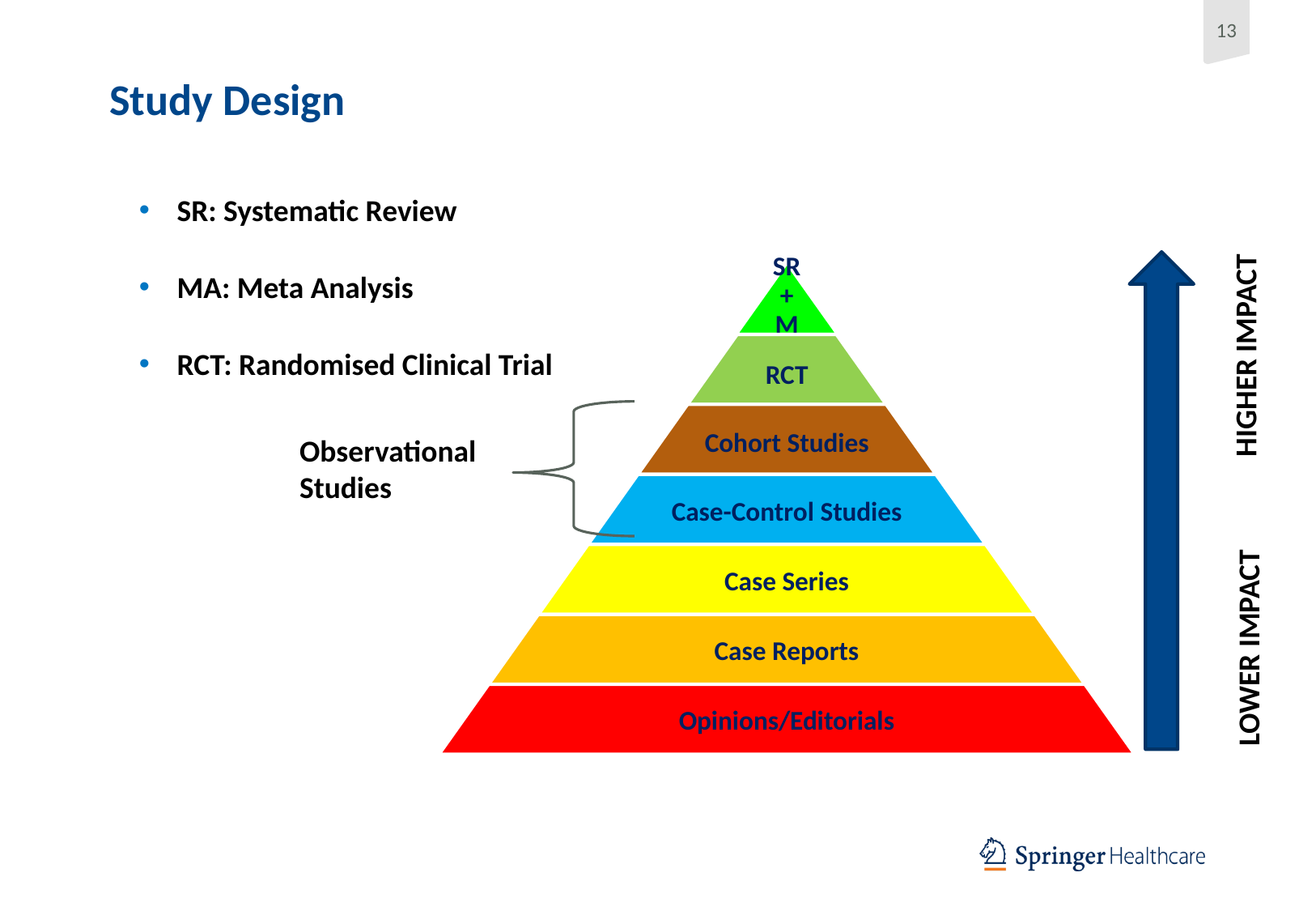

# Study Design

SR: Systematic Review
MA: Meta Analysis
RCT: Randomised Clinical Trial

SR + MA
RCT
Cohort Studies
Case-Control Studies
Case Series
Case Reports
Opinions/Editorials
HIGHER IMPACT

Observational Studies
LOWER IMPACT